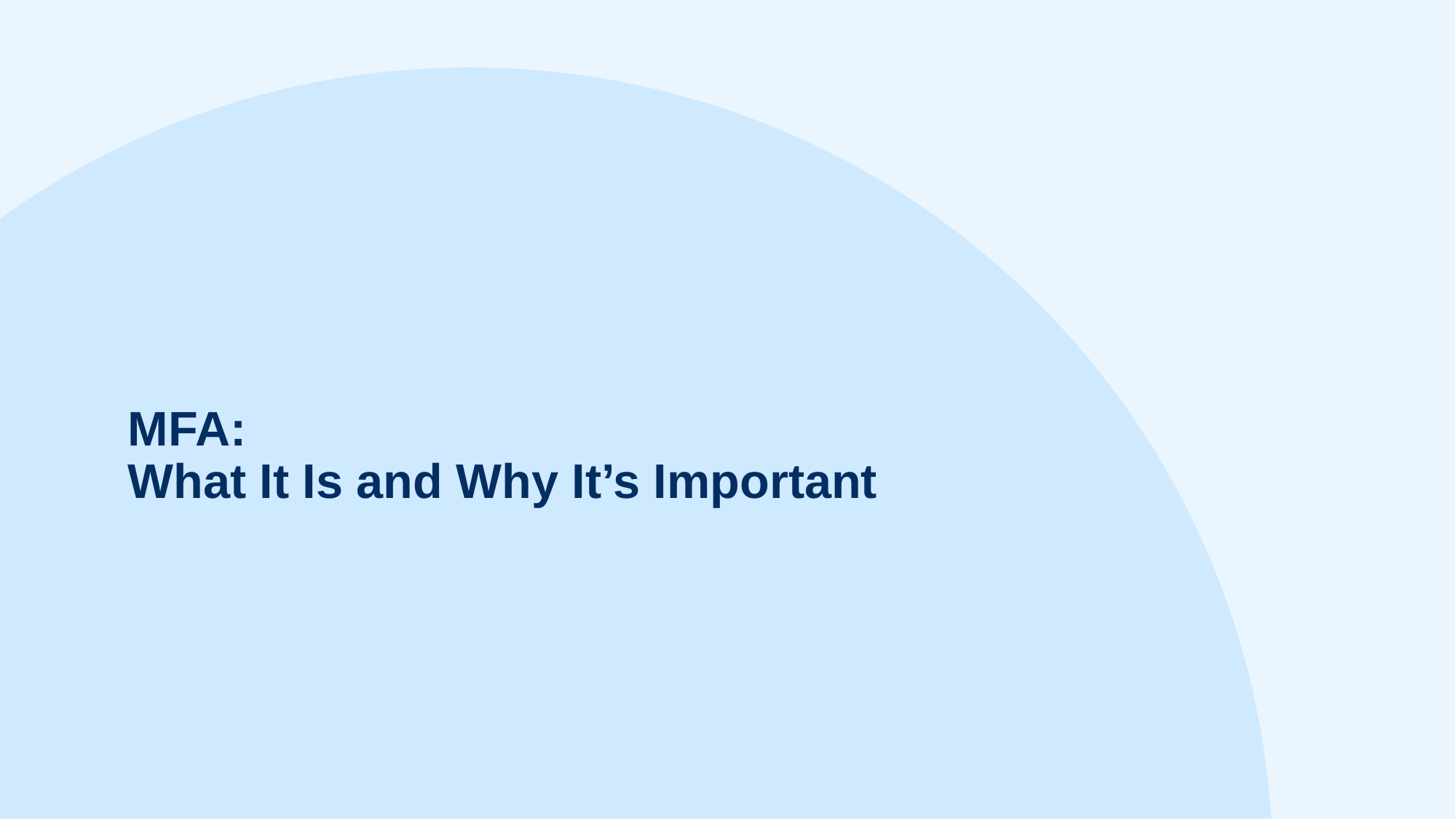

# MFA: What It Is and Why It’s Important